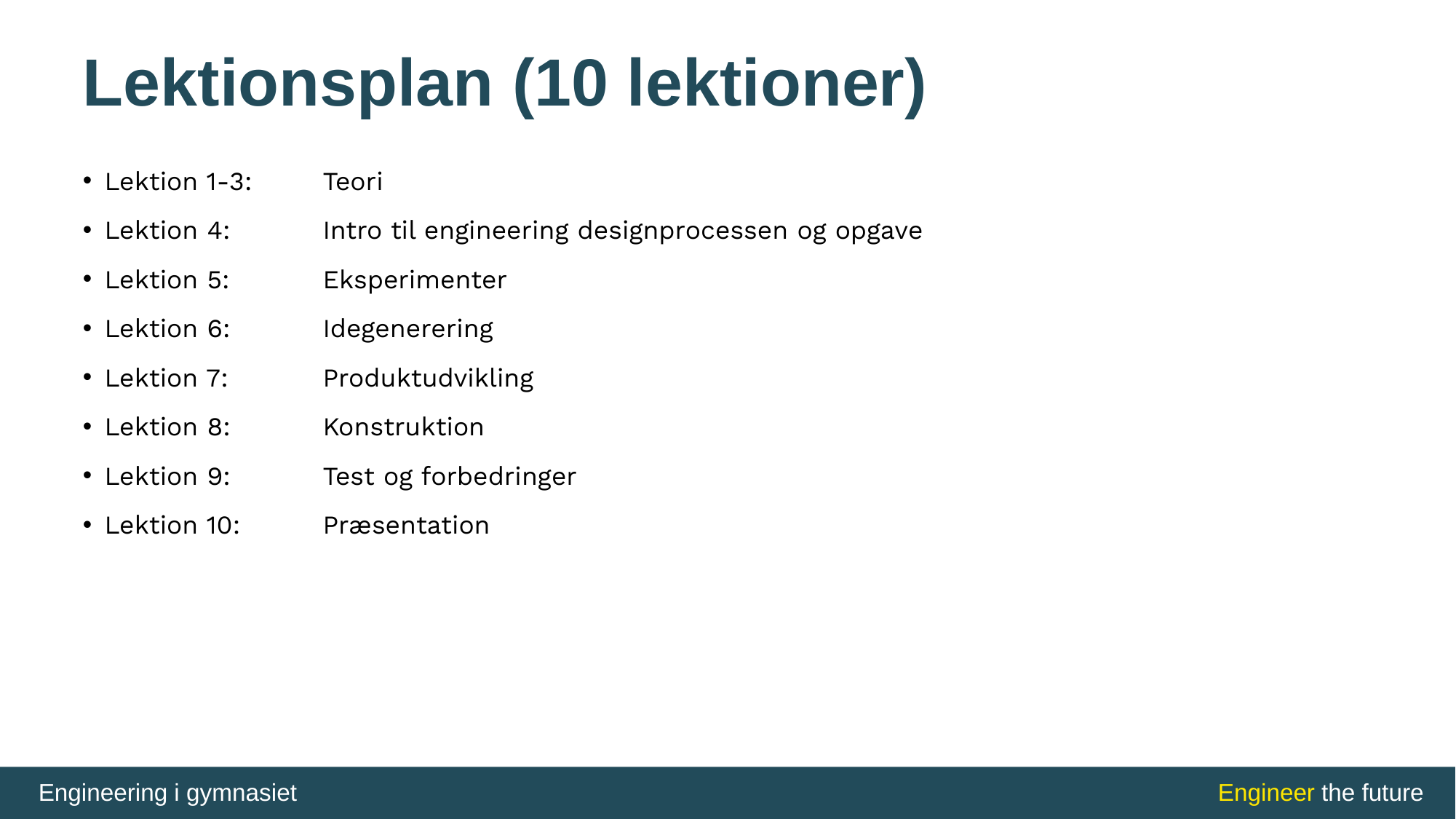

# Lektionsplan (10 lektioner)
Lektion 1-3: 	Teori
Lektion 4: 	Intro til engineering designprocessen og opgave
Lektion 5:	Eksperimenter
Lektion 6: 	Idegenerering
Lektion 7:	Produktudvikling
Lektion 8:	Konstruktion
Lektion 9: 	Test og forbedringer
Lektion 10:	Præsentation